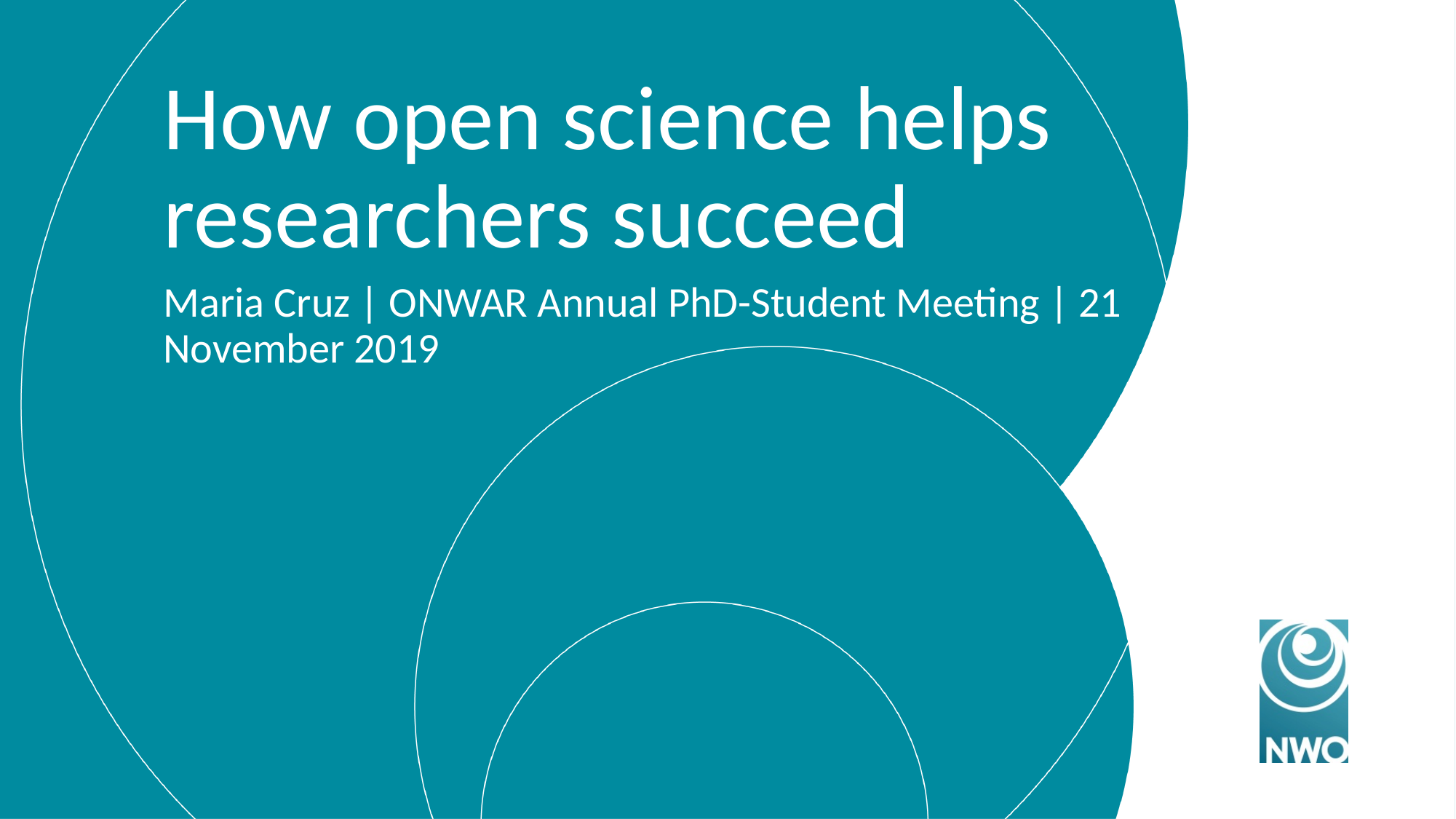

# How open science helps researchers succeed
Maria Cruz | ONWAR Annual PhD-Student Meeting | 21 November 2019

1
Invoegen > Koptekst en voettekst
21/11/19